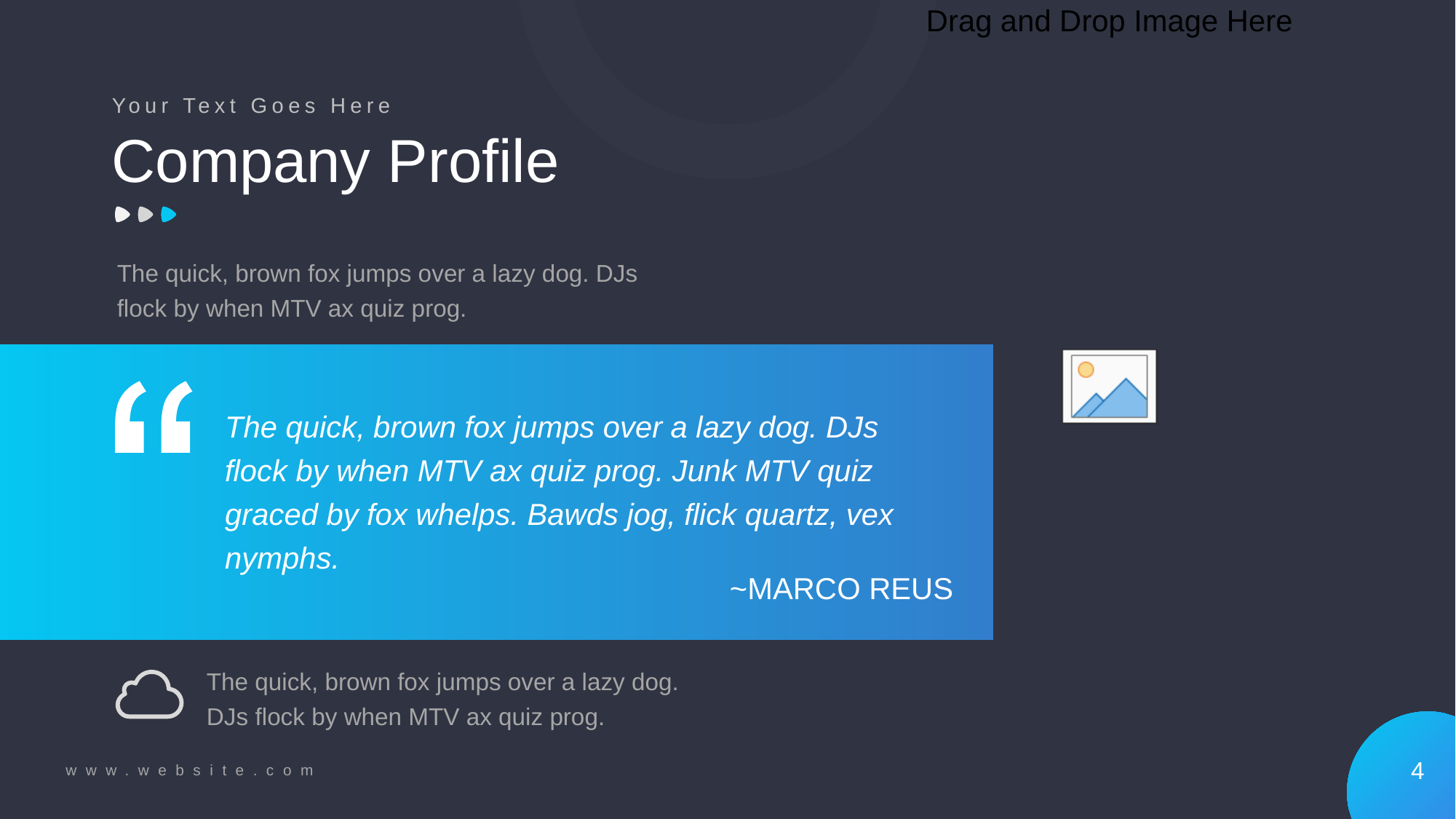

Your Text Goes Here

# Company Profile

The quick, brown fox jumps over a lazy dog. DJs flock by when MTV ax quiz prog.

The quick, brown fox jumps over a lazy dog. DJs flock by when MTV ax quiz prog. Junk MTV quiz graced by fox whelps. Bawds jog, flick quartz, vex nymphs.
~MARCO REUS
The quick, brown fox jumps over a lazy dog. DJs flock by when MTV ax quiz prog.